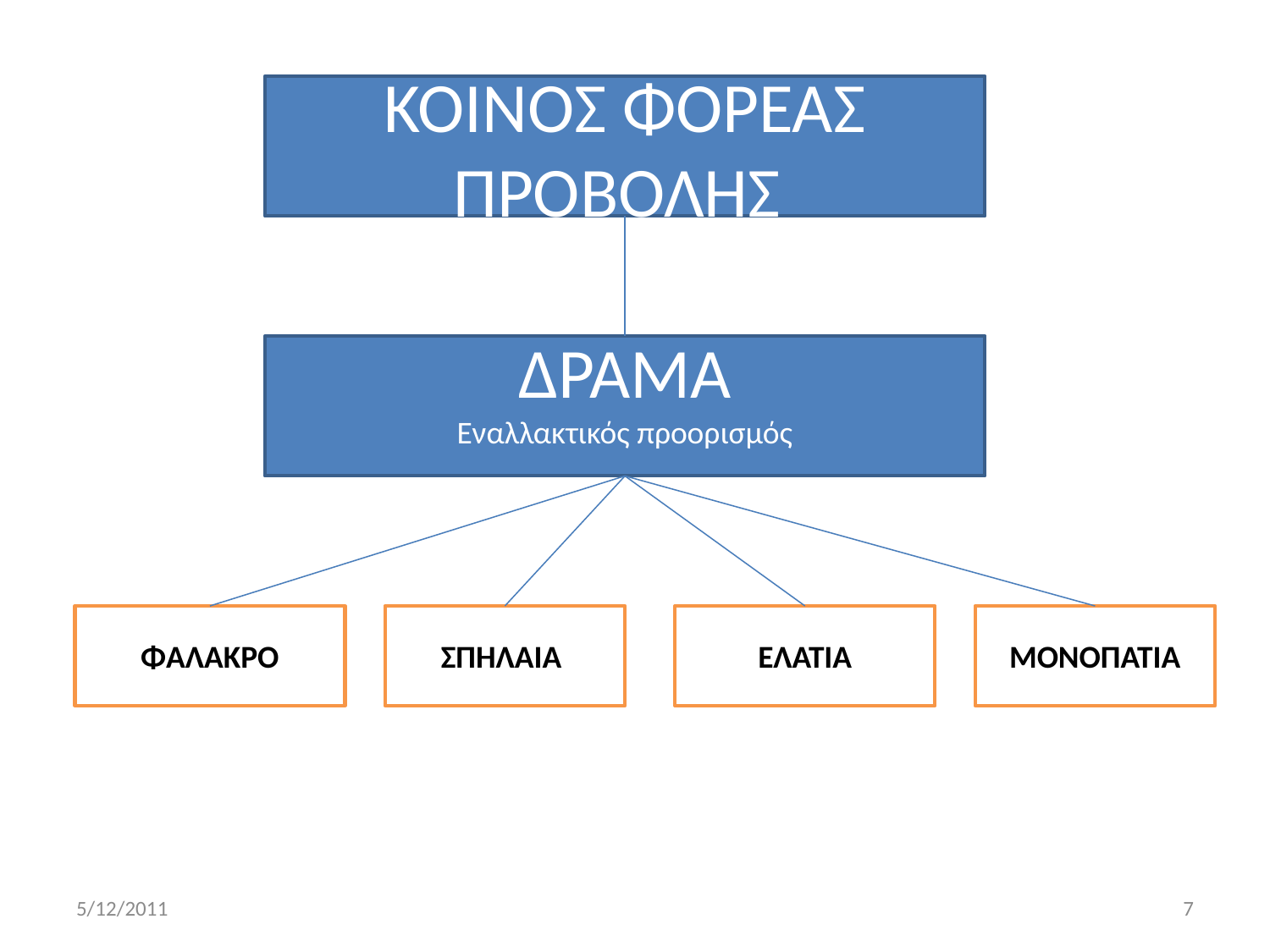

ΚΟΙΝΟΣ ΦΟΡΕΑΣ ΠΡΟΒΟΛΗΣ
ΔΡΑΜΑ
Εναλλακτικός προορισμός

ΦΑΛΑΚΡΟ
ΣΠΗΛΑΙΑ
ΕΛΑΤΙΑ
ΜΟΝΟΠΑΤΙΑ
5/12/2011
7